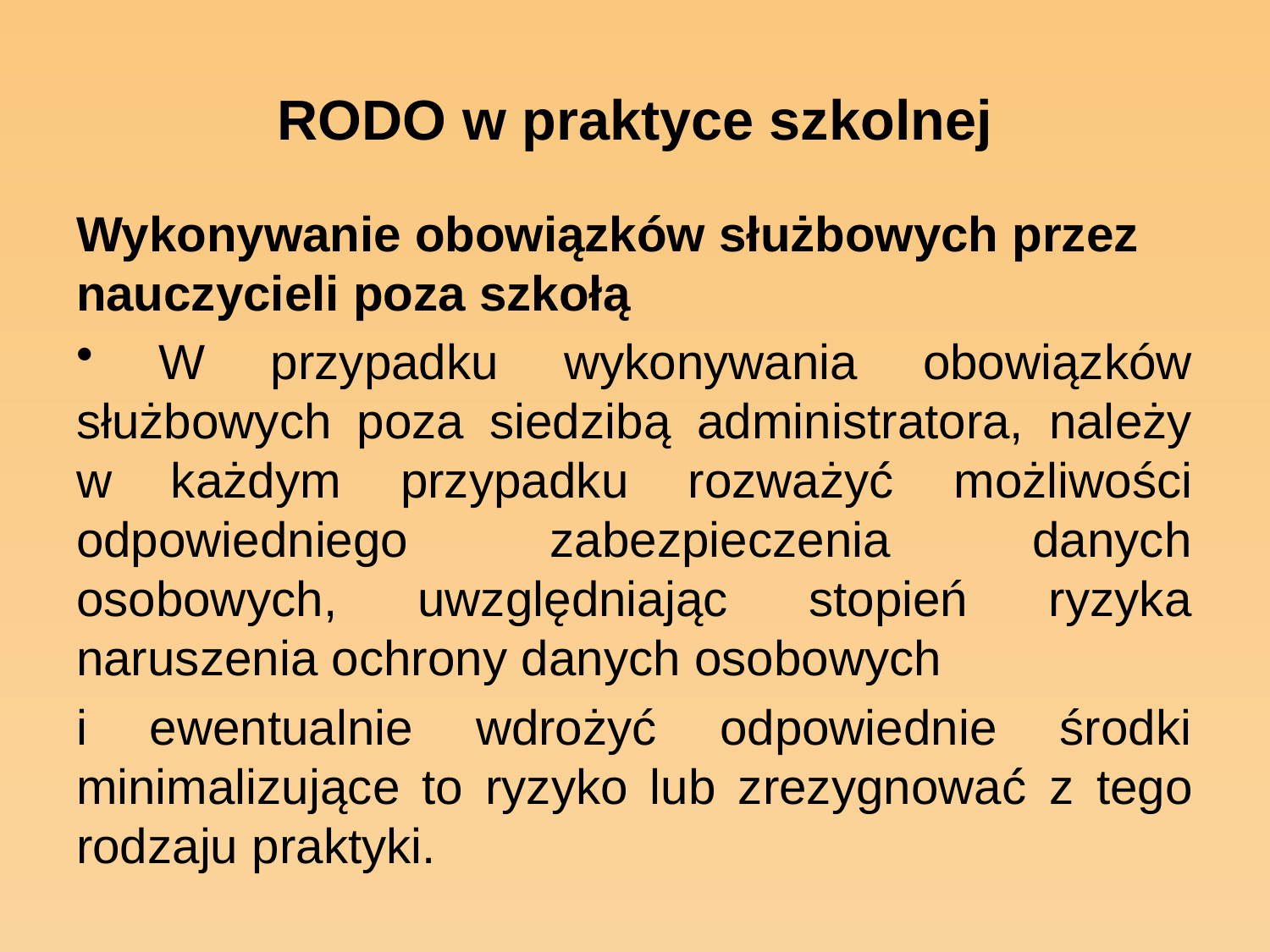

# RODO w praktyce szkolnej
Wykonywanie obowiązków służbowych przez nauczycieli poza szkołą
 W przypadku wykonywania obowiązków służbowych poza siedzibą administratora, należy w każdym przypadku rozważyć́ możliwości odpowiedniego zabezpieczenia danych osobowych, uwzględniając stopień ryzyka naruszenia ochrony danych osobowych
i ewentualnie wdrożyć odpowiednie środki minimalizujące to ryzyko lub zrezygnować́ z tego rodzaju praktyki.